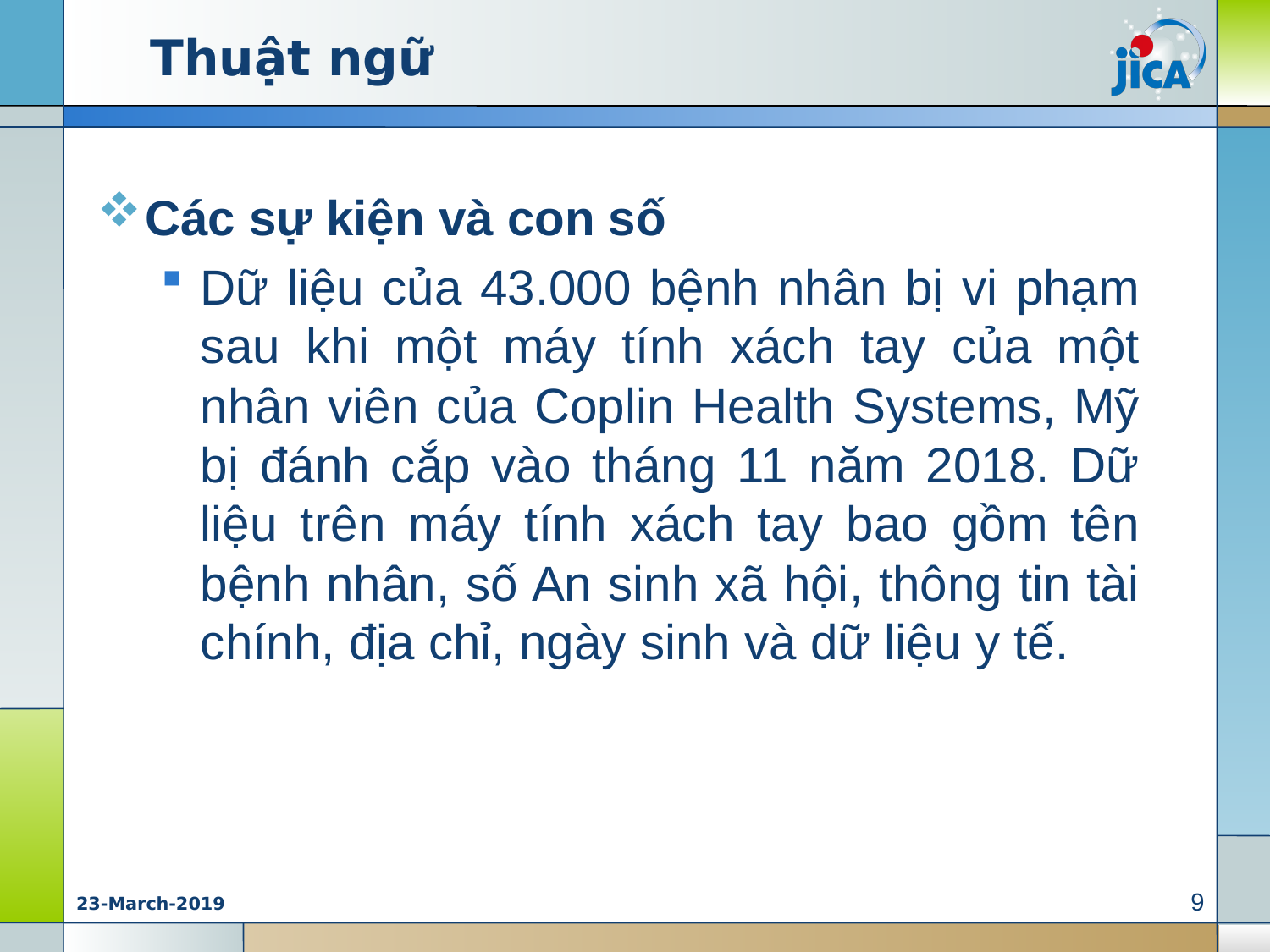

# Thuật ngữ
Các sự kiện và con số
Dữ liệu của 43.000 bệnh nhân bị vi phạm sau khi một máy tính xách tay của một nhân viên của Coplin Health Systems, Mỹ bị đánh cắp vào tháng 11 năm 2018. Dữ liệu trên máy tính xách tay bao gồm tên bệnh nhân, số An sinh xã hội, thông tin tài chính, địa chỉ, ngày sinh và dữ liệu y tế.

9
23-March-2019